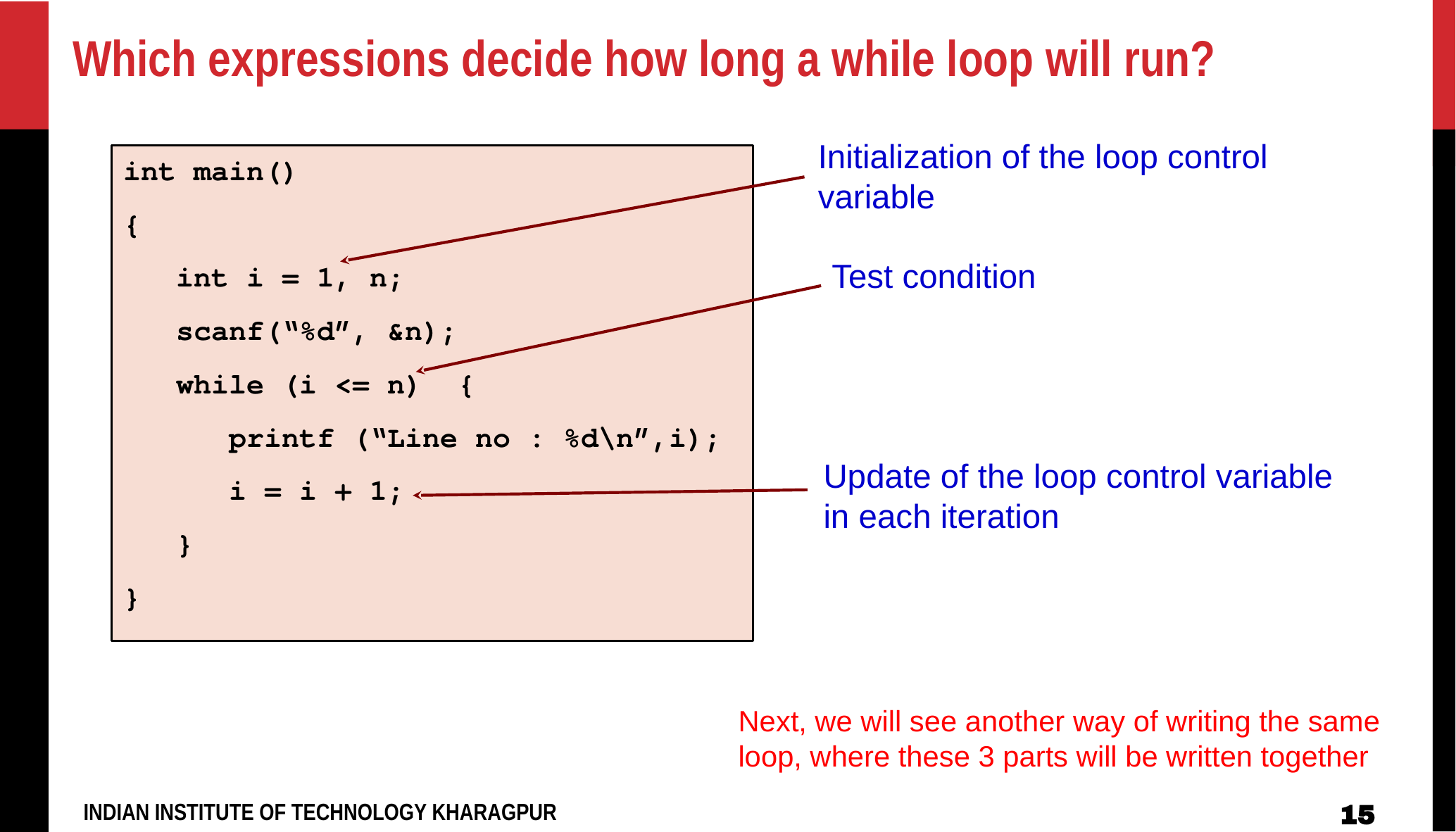

# Which expressions decide how long a while loop will run?
Initialization of the loop control variable
int main()
{
   int i = 1, n;
   scanf(“%d”, &n);
   while (i <= n)  {
      printf (“Line no : %d\n”,i);
      i = i + 1;
   }
}
Test condition
Update of the loop control variable in each iteration
Next, we will see another way of writing the same loop, where these 3 parts will be written together
15
INDIAN INSTITUTE OF TECHNOLOGY KHARAGPUR